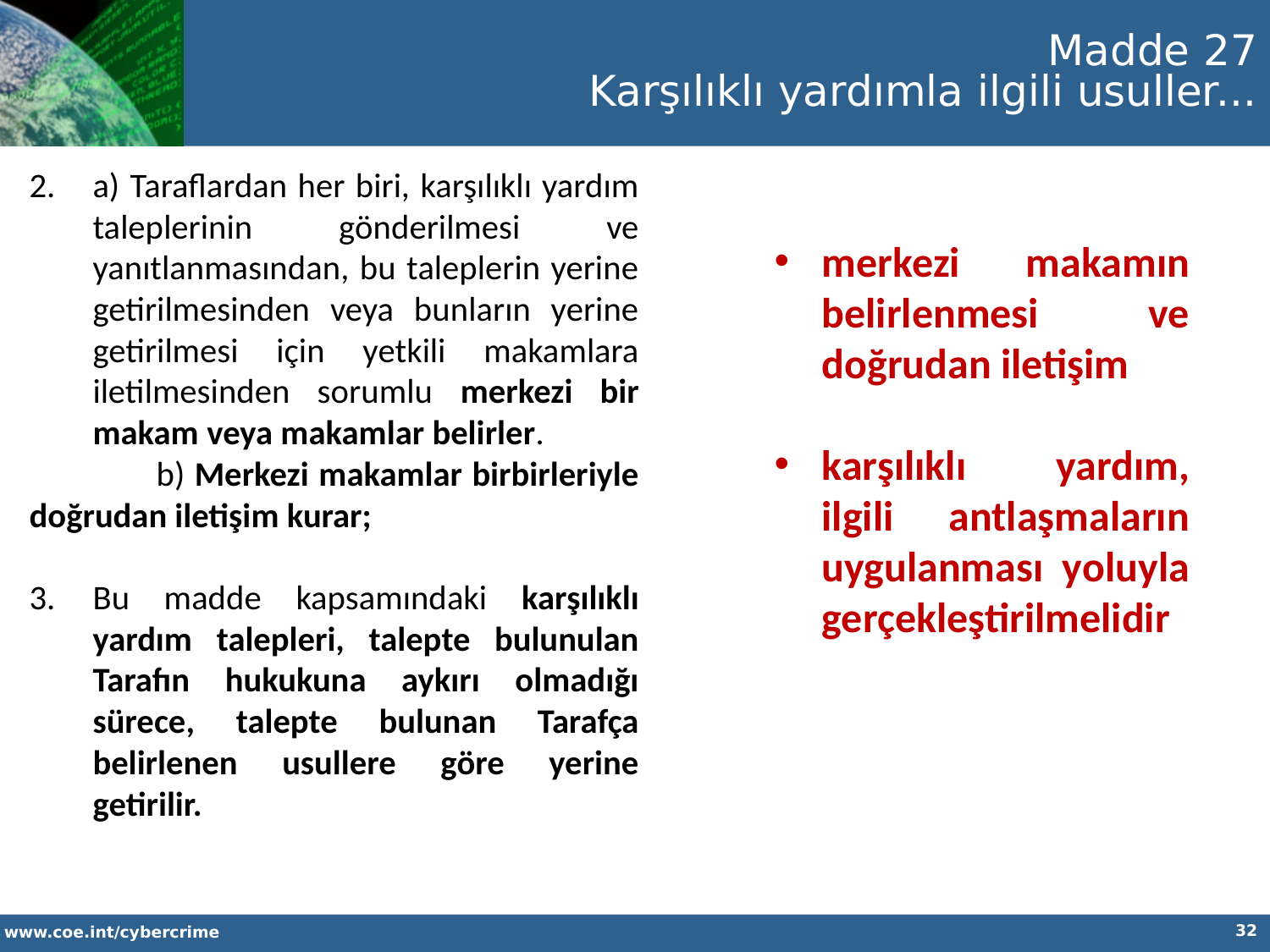

Madde 27
Karşılıklı yardımla ilgili usuller...
a) Taraflardan her biri, karşılıklı yardım taleplerinin gönderilmesi ve yanıtlanmasından, bu taleplerin yerine getirilmesinden veya bunların yerine getirilmesi için yetkili makamlara iletilmesinden sorumlu merkezi bir makam veya makamlar belirler.
	b) Merkezi makamlar birbirleriyle doğrudan iletişim kurar;

Bu madde kapsamındaki karşılıklı yardım talepleri, talepte bulunulan Tarafın hukukuna aykırı olmadığı sürece, talepte bulunan Tarafça belirlenen usullere göre yerine getirilir.
merkezi makamın belirlenmesi ve doğrudan iletişim

karşılıklı yardım, ilgili antlaşmaların uygulanması yoluyla gerçekleştirilmelidir

32